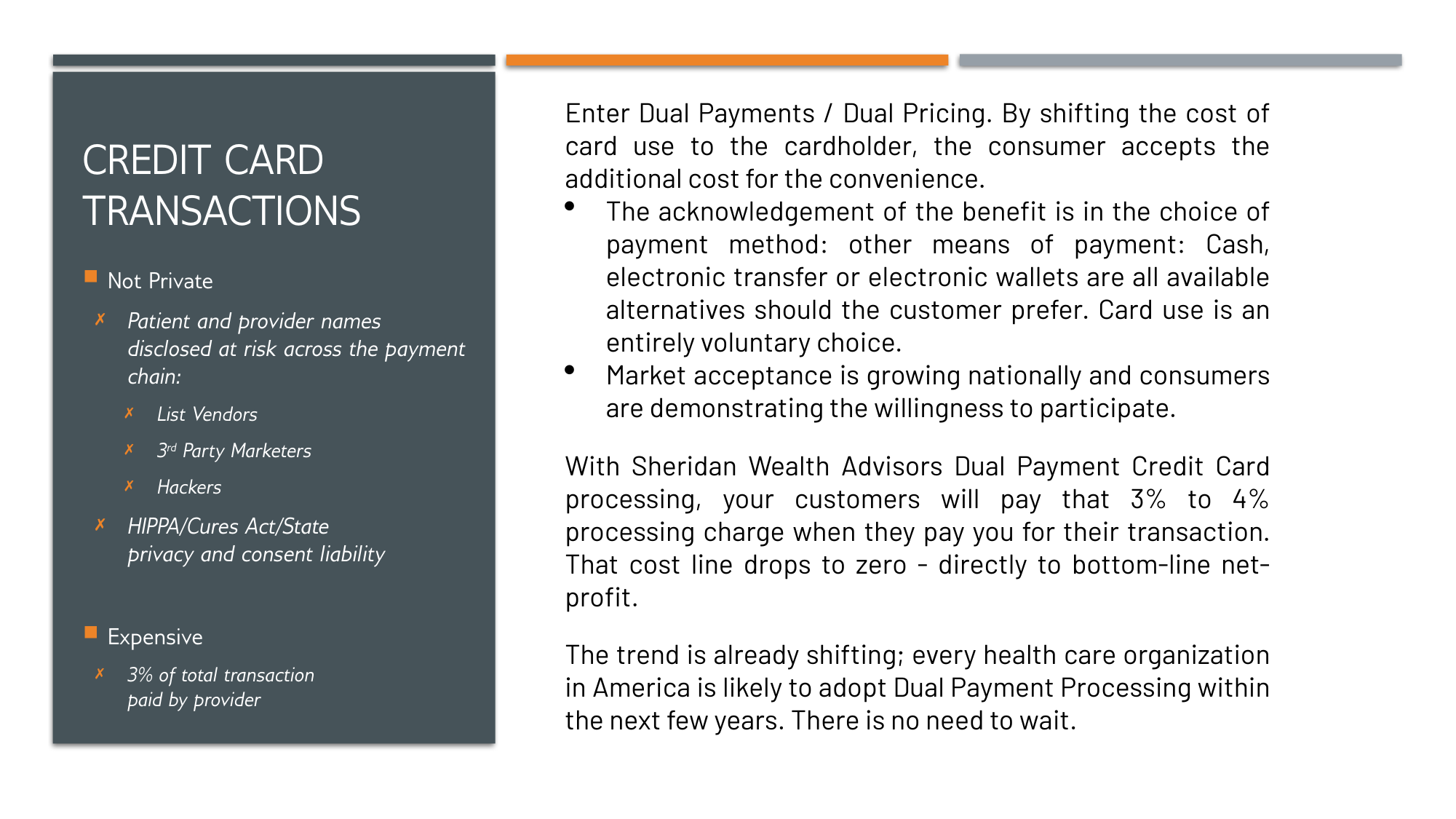

# Credit Card Transactions
Enter Dual Payments / Dual Pricing. By shifting the cost of card use to the cardholder, the consumer accepts the additional cost for the convenience.
The acknowledgement of the benefit is in the choice of payment method: other means of payment: Cash, electronic transfer or electronic wallets are all available alternatives should the customer prefer. Card use is an entirely voluntary choice.
Market acceptance is growing nationally and consumers are demonstrating the willingness to participate.

With Sheridan Wealth Advisors Dual Payment Credit Card processing, your customers will pay that 3% to 4% processing charge when they pay you for their transaction. That cost line drops to zero - directly to bottom-line net-profit.

The trend is already shifting; every health care organization in America is likely to adopt Dual Payment Processing within the next few years. There is no need to wait.
Not Private
Patient and provider names disclosed at risk across the payment chain:
List Vendors
3rd Party Marketers
Hackers
HIPPA/Cures Act/State
privacy and consent liability

Expensive
3% of total transaction
paid by provider